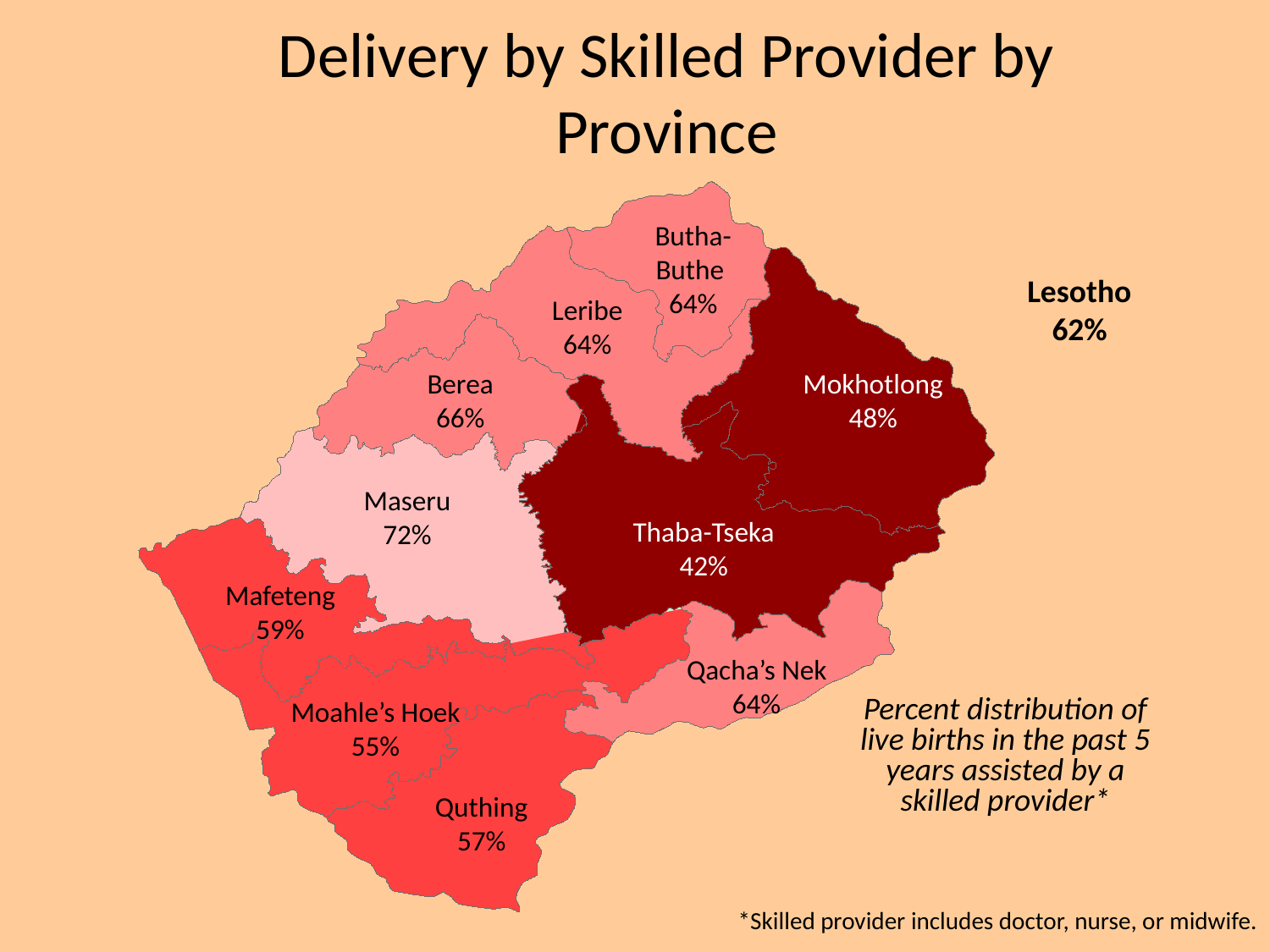

Delivery by Skilled Provider by Province

Butha-Buthe
64%

Lesotho
62%
Leribe
64%

Berea
66%
Mokhotlong
48%

Maseru
72%
Thaba-Tseka
42%

Mafeteng
59%

Qacha’s Nek
64%
Moahle’s Hoek
55%
Percent distribution of live births in the past 5 years assisted by a skilled provider*

Quthing
57%
*Skilled provider includes doctor, nurse, or midwife.